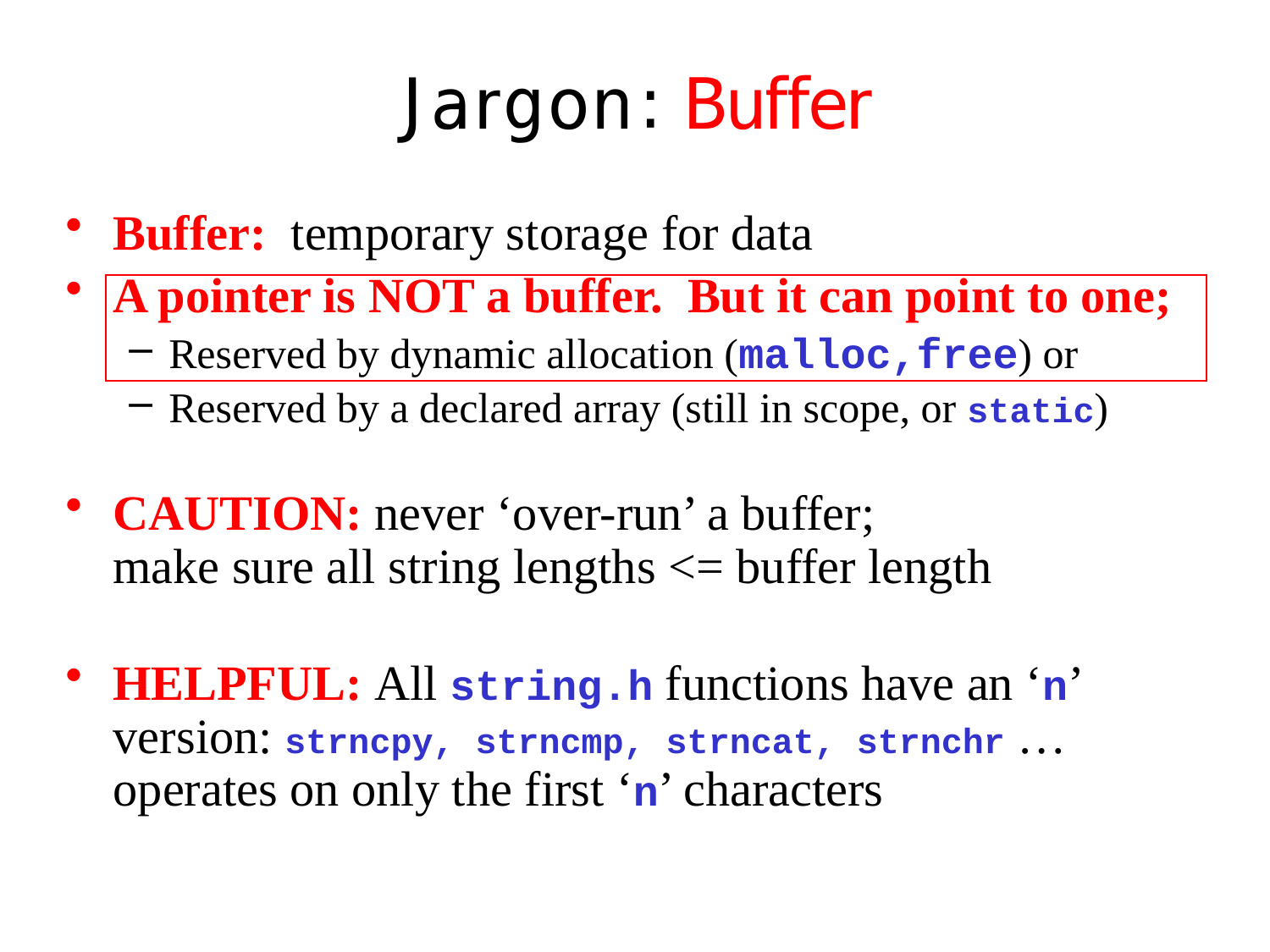

# Jargon: Buffer
Buffer:  temporary storage for data
A pointer is NOT a buffer.  But it can point to one;
Reserved by dynamic allocation (malloc,free) or
Reserved by a declared array (still in scope, or static)
CAUTION: never ‘over-run’ a buffer;
make sure all string lengths <= buffer length
HELPFUL: All string.h functions have an ‘n’ version: strncpy, strncmp, strncat, strnchr …
operates on only the first ‘n’ characters